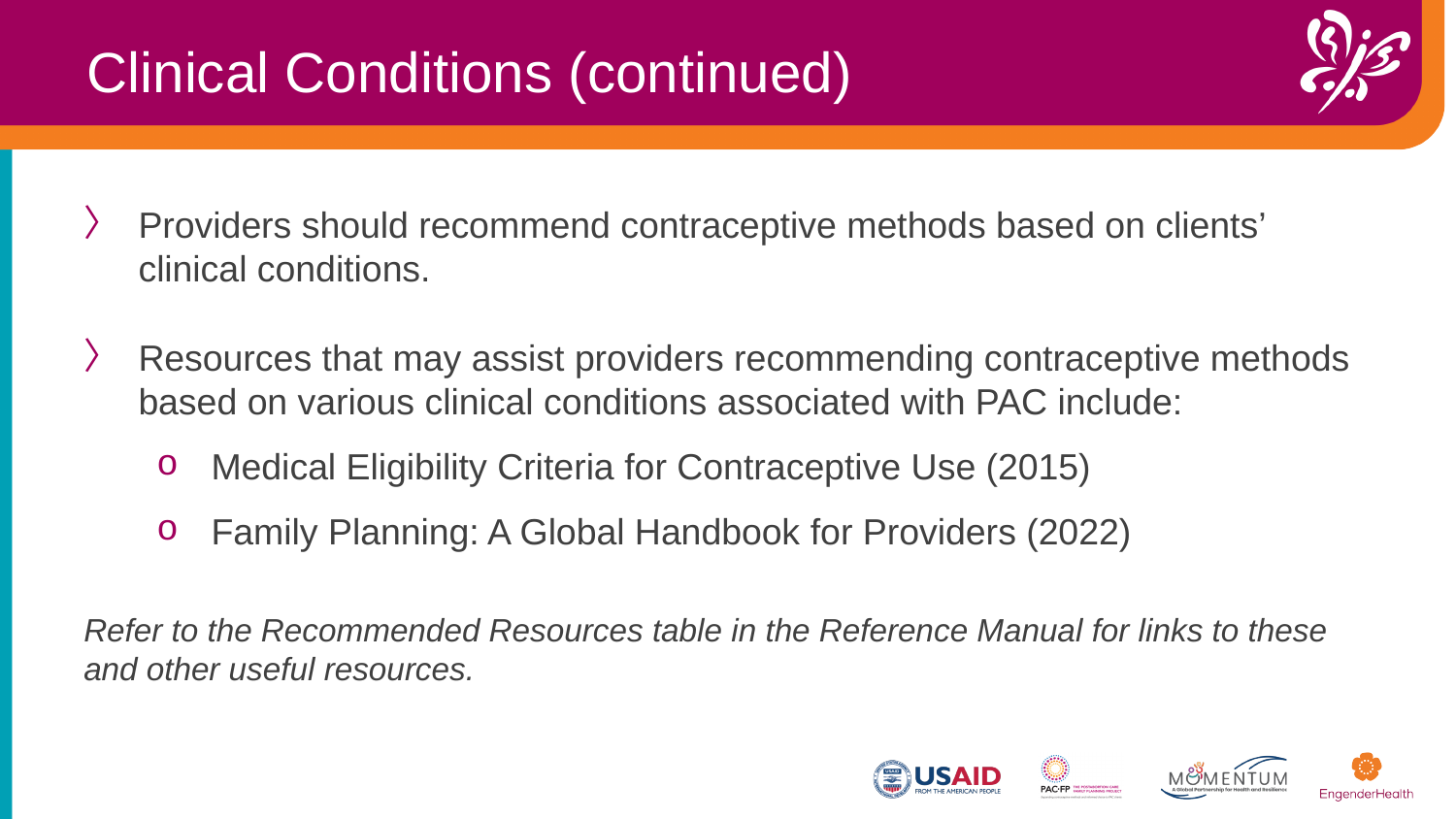

Clinical Conditions (continued)
Providers should recommend contraceptive methods based on clients’ clinical conditions.
Resources that may assist providers recommending contraceptive methods based on various clinical conditions associated with PAC include:​
Medical Eligibility Criteria for Contraceptive Use (2015)
Family Planning: A Global Handbook for Providers (2022)
Refer to the Recommended Resources table in the Reference Manual for links to these and other useful resources.